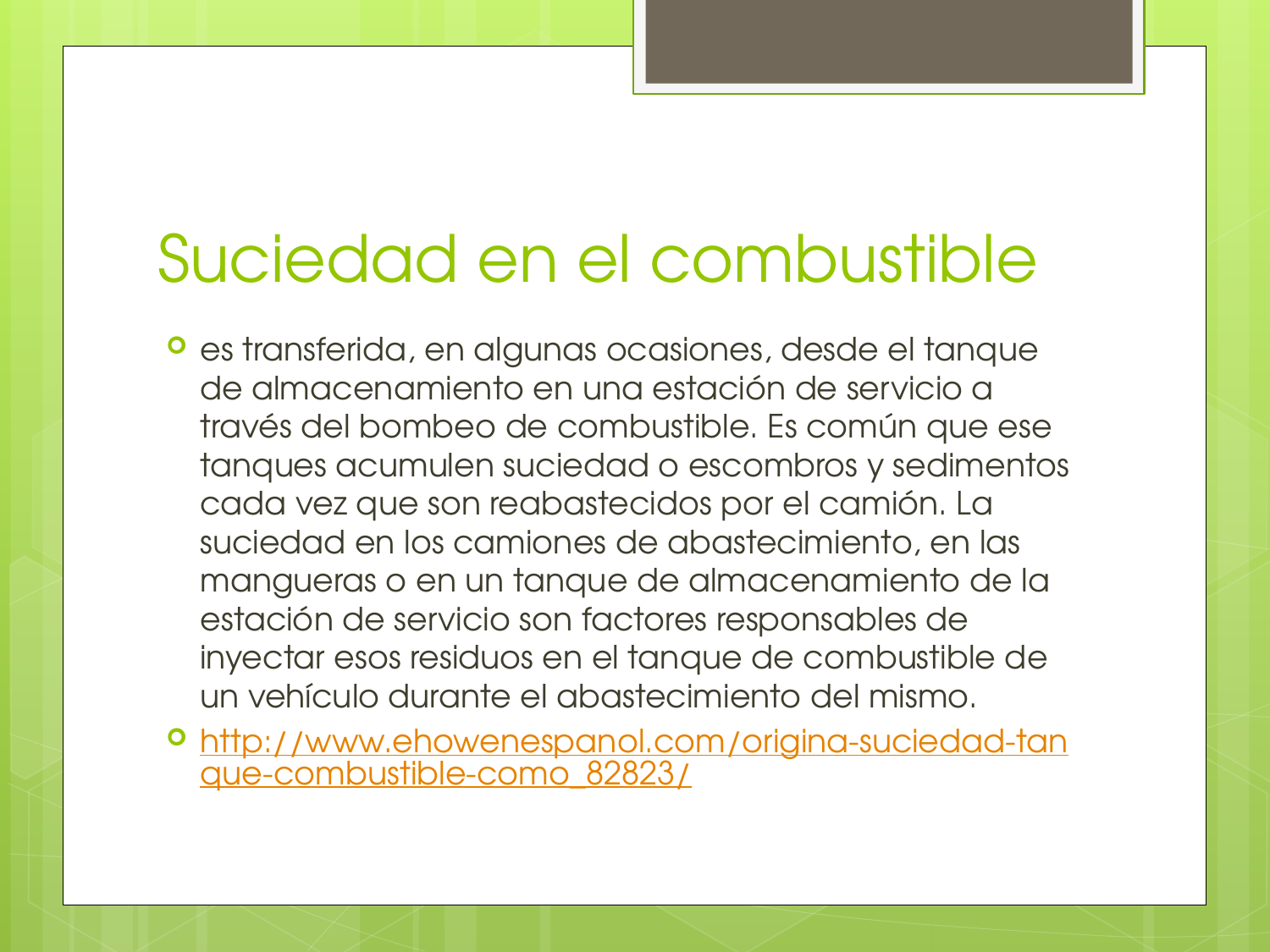

# Suciedad en el combustible
es transferida, en algunas ocasiones, desde el tanque de almacenamiento en una estación de servicio a través del bombeo de combustible. Es común que ese tanques acumulen suciedad o escombros y sedimentos cada vez que son reabastecidos por el camión. La suciedad en los camiones de abastecimiento, en las mangueras o en un tanque de almacenamiento de la estación de servicio son factores responsables de inyectar esos residuos en el tanque de combustible de un vehículo durante el abastecimiento del mismo.
http://www.ehowenespanol.com/origina-suciedad-tanque-combustible-como_82823/